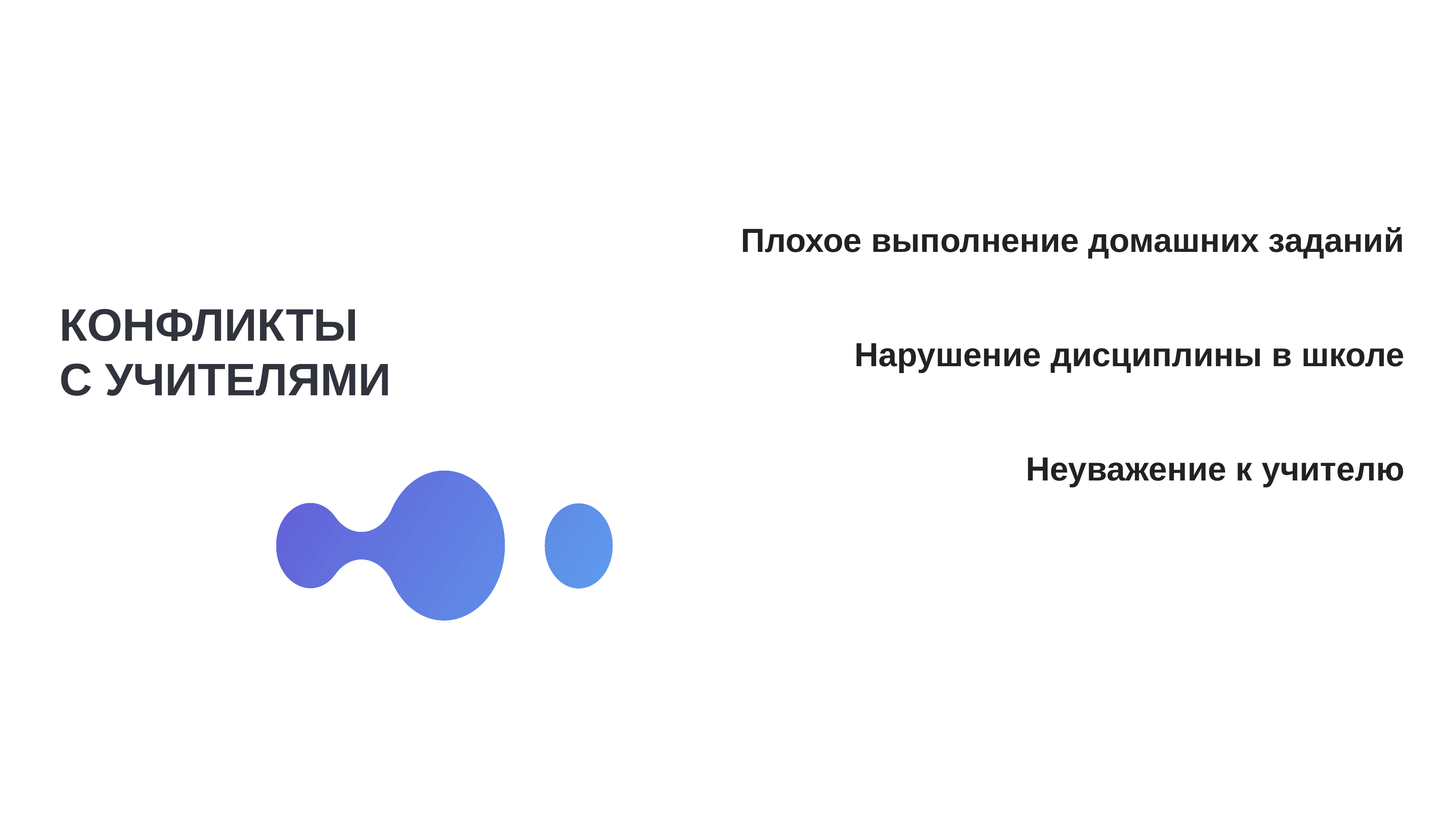

Плохое выполнение домашних заданий

Нарушение дисциплины в школе

Неуважение к учителю

КОНФЛИКТЫ
С УЧИТЕЛЯМИ